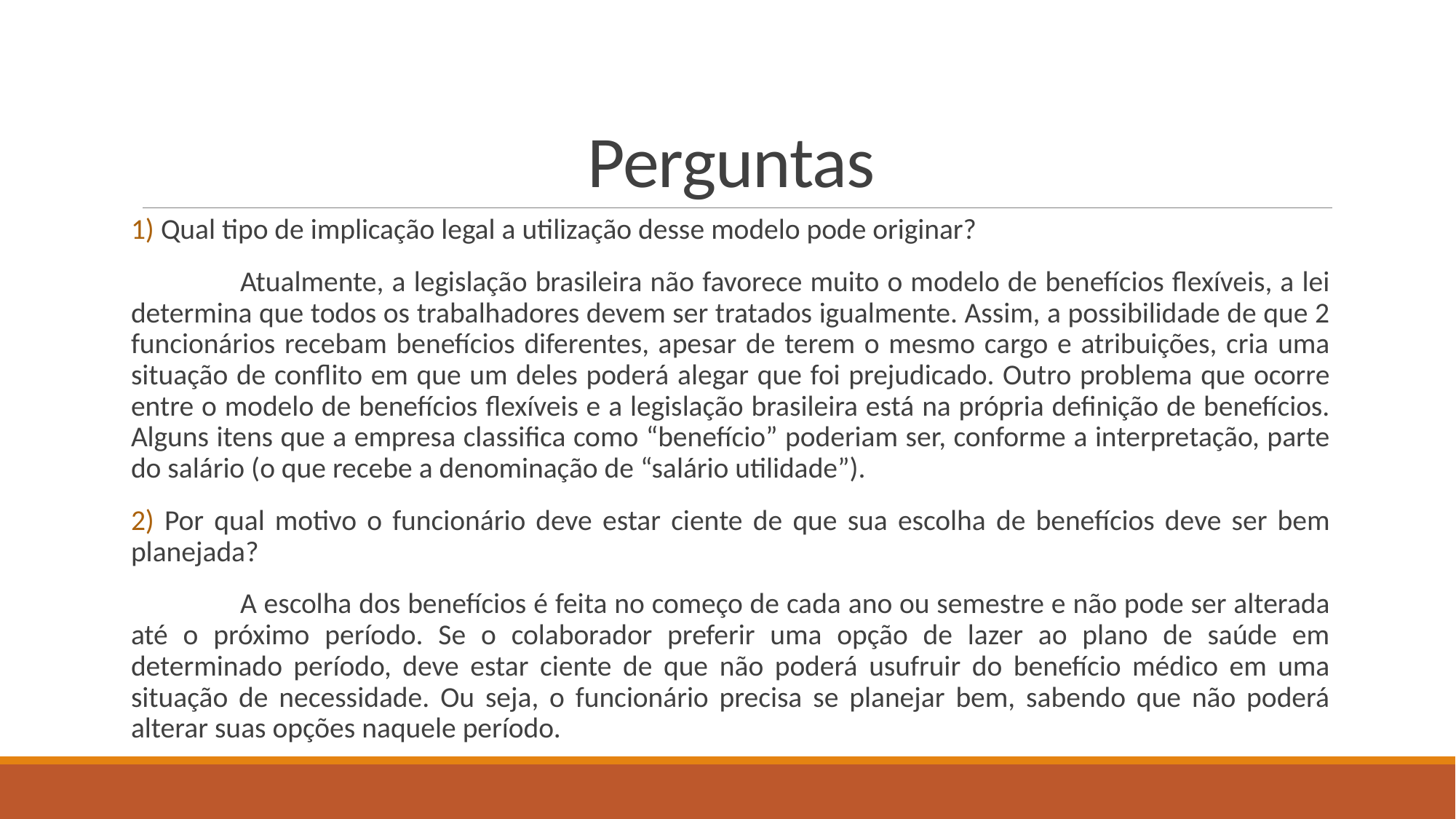

# Perguntas
1) Qual tipo de implicação legal a utilização desse modelo pode originar?
	Atualmente, a legislação brasileira não favorece muito o modelo de benefícios flexíveis, a lei determina que todos os trabalhadores devem ser tratados igualmente. Assim, a possibilidade de que 2 funcionários recebam benefícios diferentes, apesar de terem o mesmo cargo e atribuições, cria uma situação de conflito em que um deles poderá alegar que foi prejudicado. Outro problema que ocorre entre o modelo de benefícios flexíveis e a legislação brasileira está na própria definição de benefícios. Alguns itens que a empresa classifica como “benefício” poderiam ser, conforme a interpretação, parte do salário (o que recebe a denominação de “salário utilidade”).
2) Por qual motivo o funcionário deve estar ciente de que sua escolha de benefícios deve ser bem planejada?
	A escolha dos benefícios é feita no começo de cada ano ou semestre e não pode ser alterada até o próximo período. Se o colaborador preferir uma opção de lazer ao plano de saúde em determinado período, deve estar ciente de que não poderá usufruir do benefício médico em uma situação de necessidade. Ou seja, o funcionário precisa se planejar bem, sabendo que não poderá alterar suas opções naquele período.